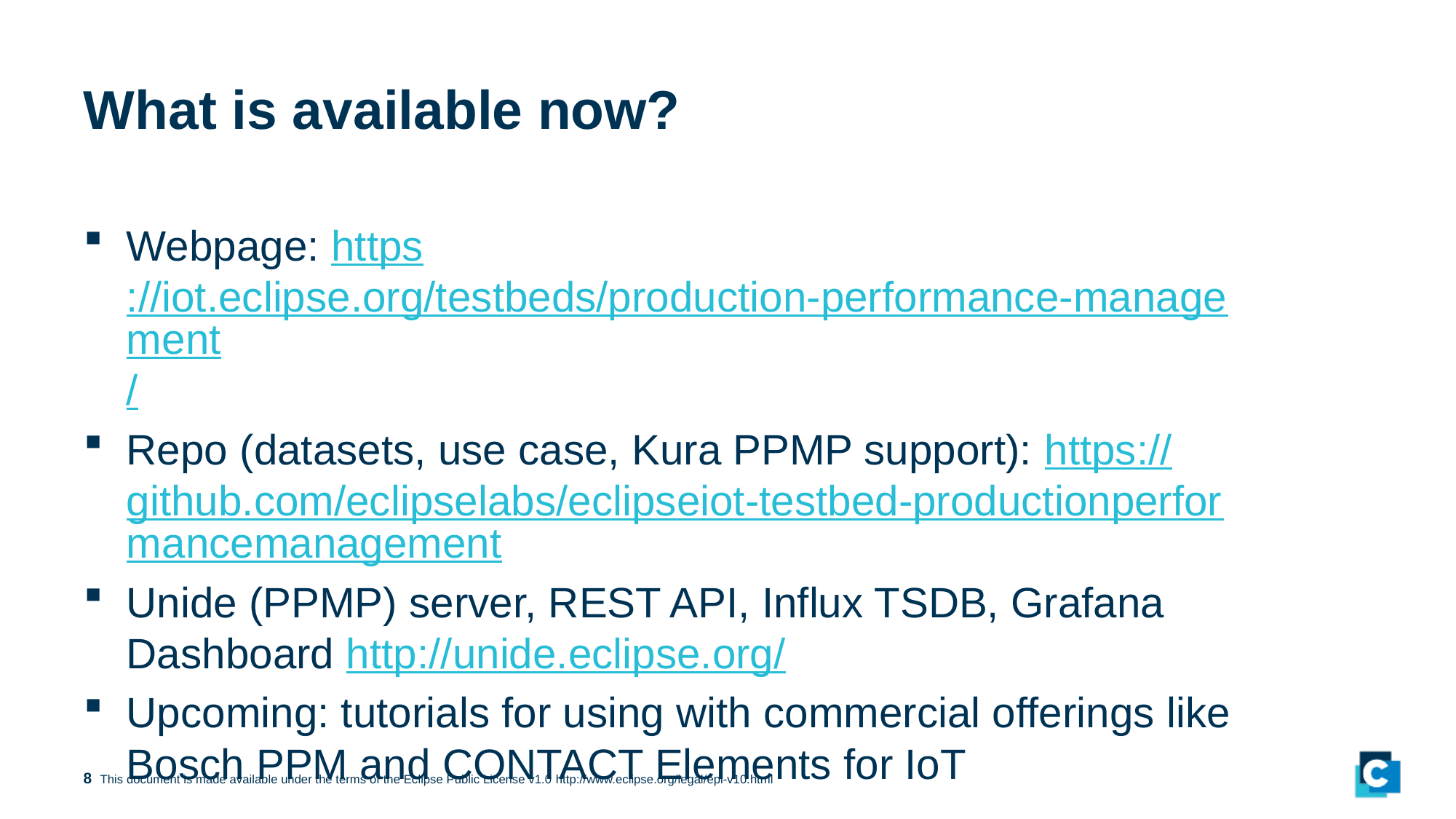

# What is available now?
Webpage: https://iot.eclipse.org/testbeds/production-performance-management/
Repo (datasets, use case, Kura PPMP support): https://github.com/eclipselabs/eclipseiot-testbed-productionperformancemanagement
Unide (PPMP) server, REST API, Influx TSDB, Grafana Dashboard http://unide.eclipse.org/
Upcoming: tutorials for using with commercial offerings like Bosch PPM and CONTACT Elements for IoT